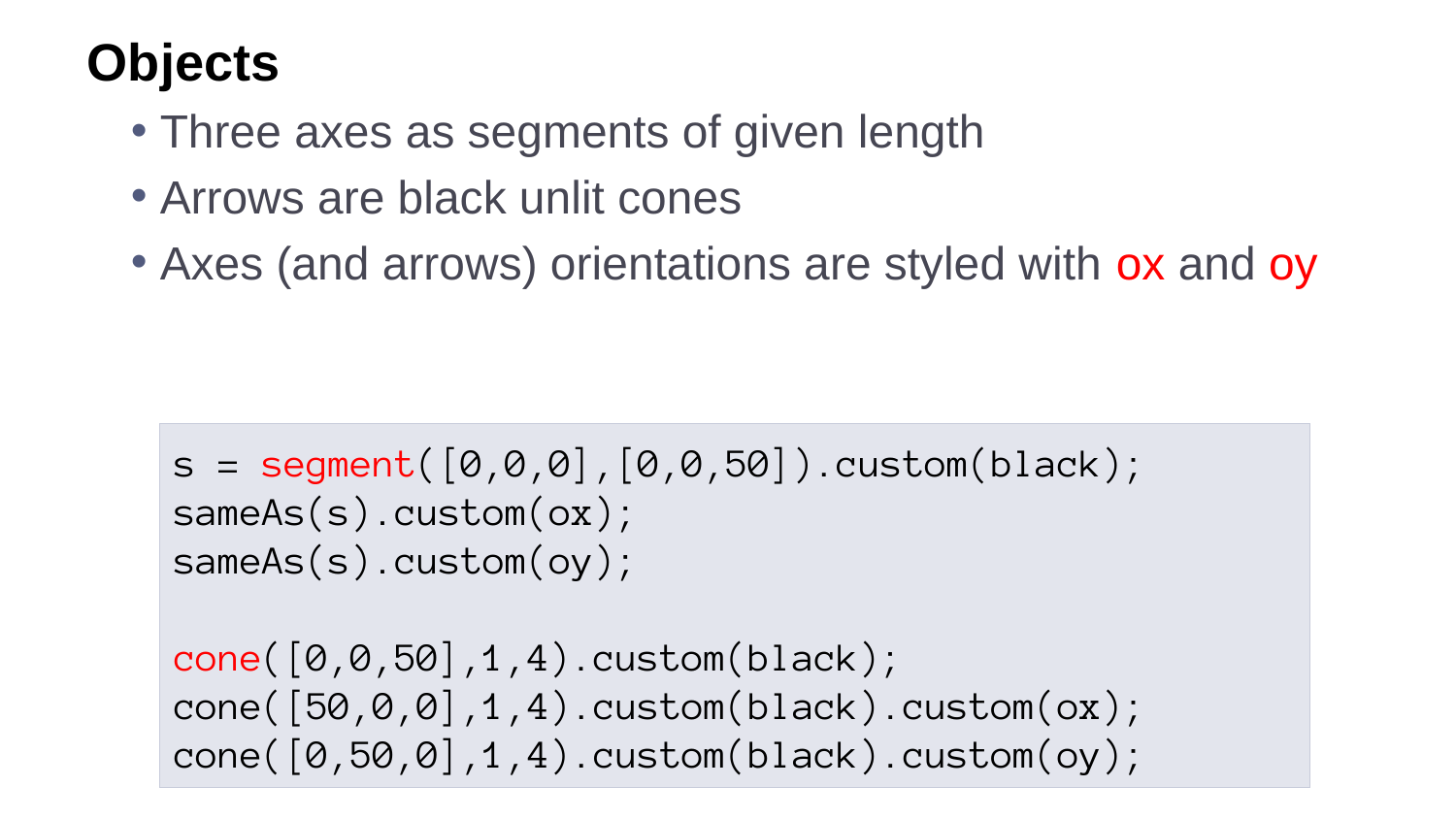

Objects
Three axes as segments of given length
Arrows are black unlit cones
Axes (and arrows) orientations are styled with ox and oy
s = segment([0,0,0],[0,0,50]).custom(black);
sameAs(s).custom(ox);
sameAs(s).custom(oy);

cone([0,0,50],1,4).custom(black);
cone([50,0,0],1,4).custom(black).custom(ox);
cone([0,50,0],1,4).custom(black).custom(oy);